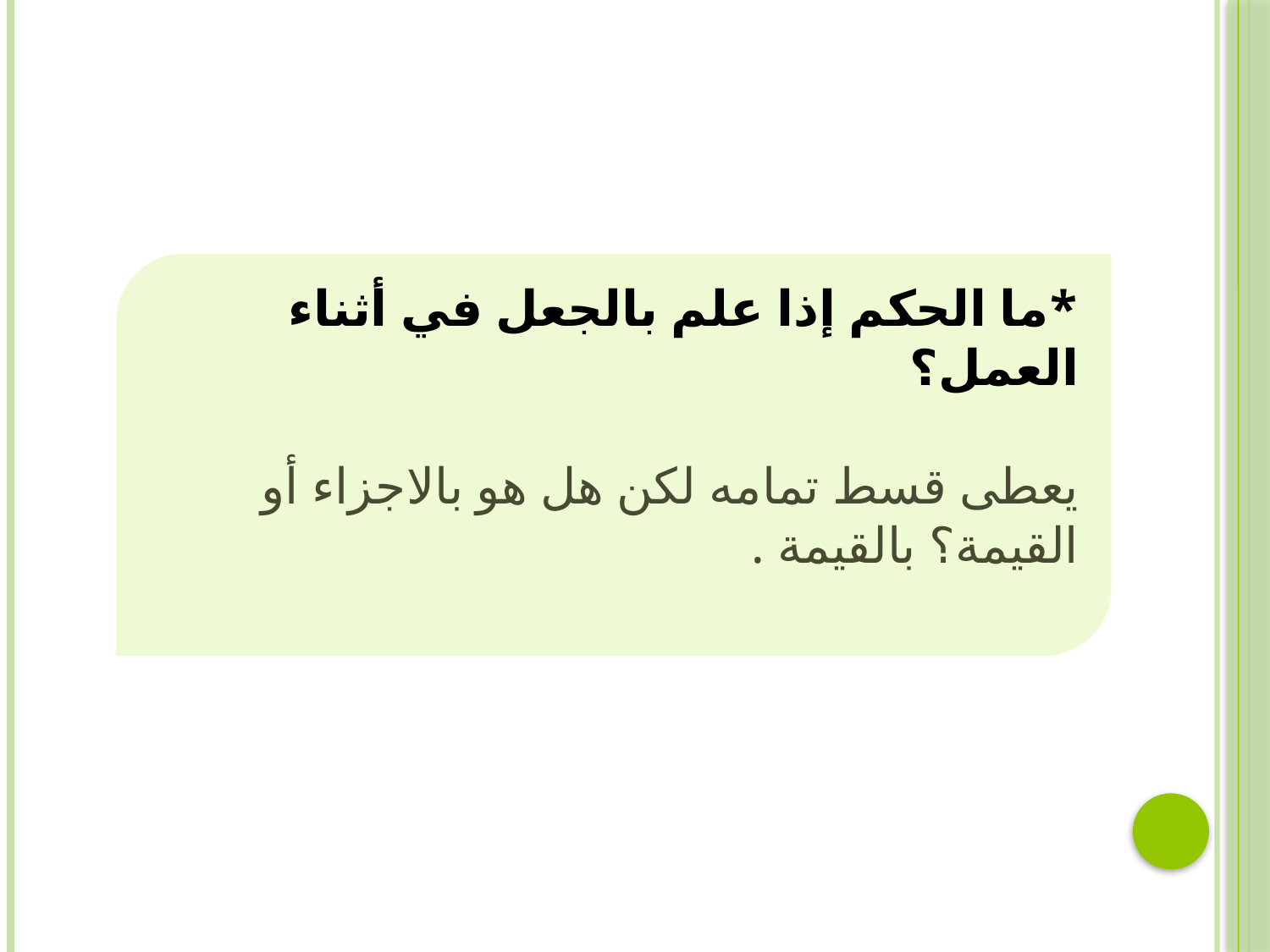

*ما الحكم إذا علم بالجعل في أثناء العمل؟

يعطى قسط تمامه لكن هل هو بالاجزاء أو القيمة؟ بالقيمة .